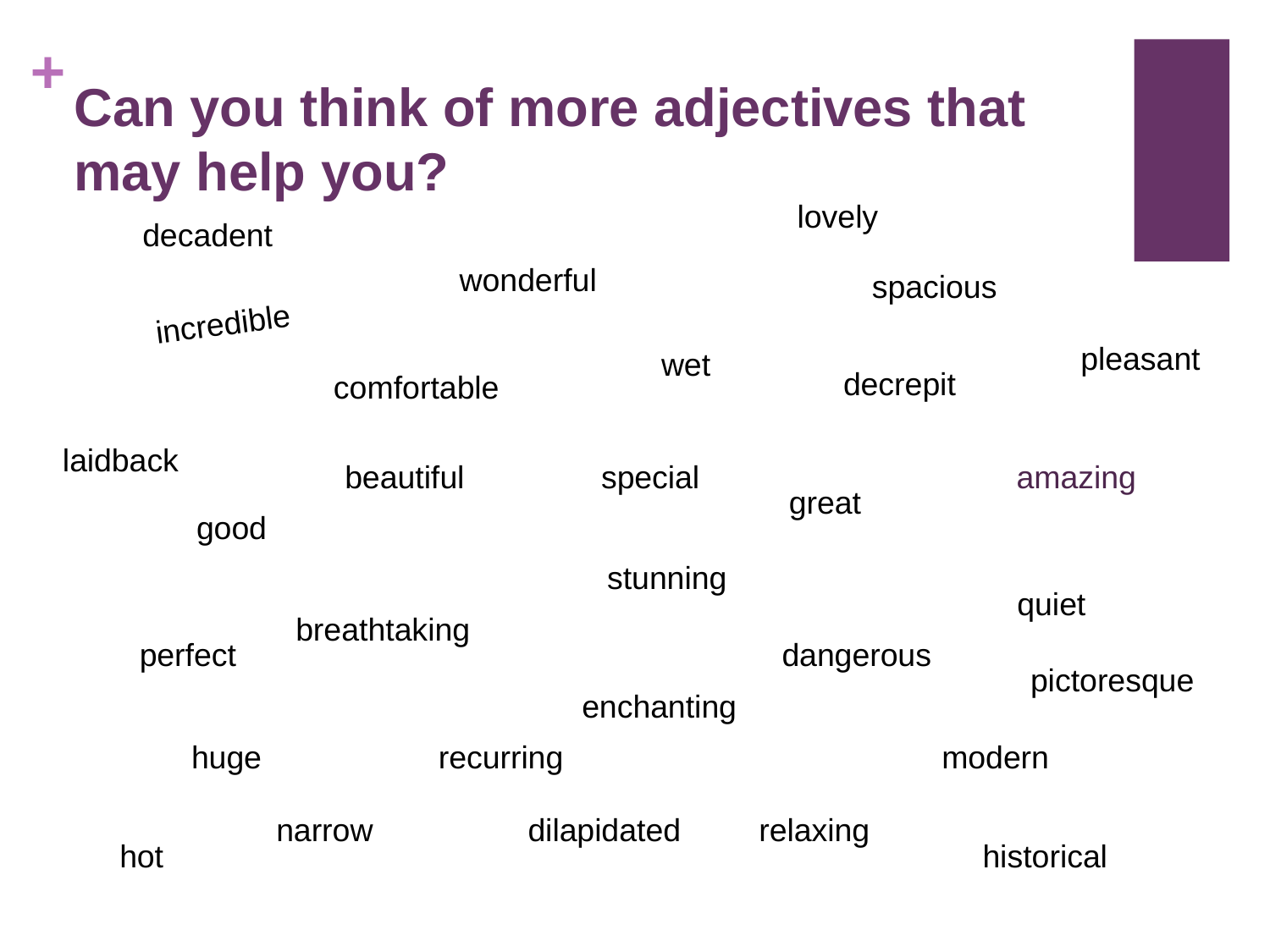

Can you think of more adjectives that may help you?
lovely
decadent
wonderful
spacious
incredible
pleasant
wet
decrepit
comfortable
laidback
beautiful
special
amazing
great
good
stunning
quiet
breathtaking
perfect
dangerous
pictoresque
enchanting
huge
recurring
modern
narrow
dilapidated
relaxing
hot
historical